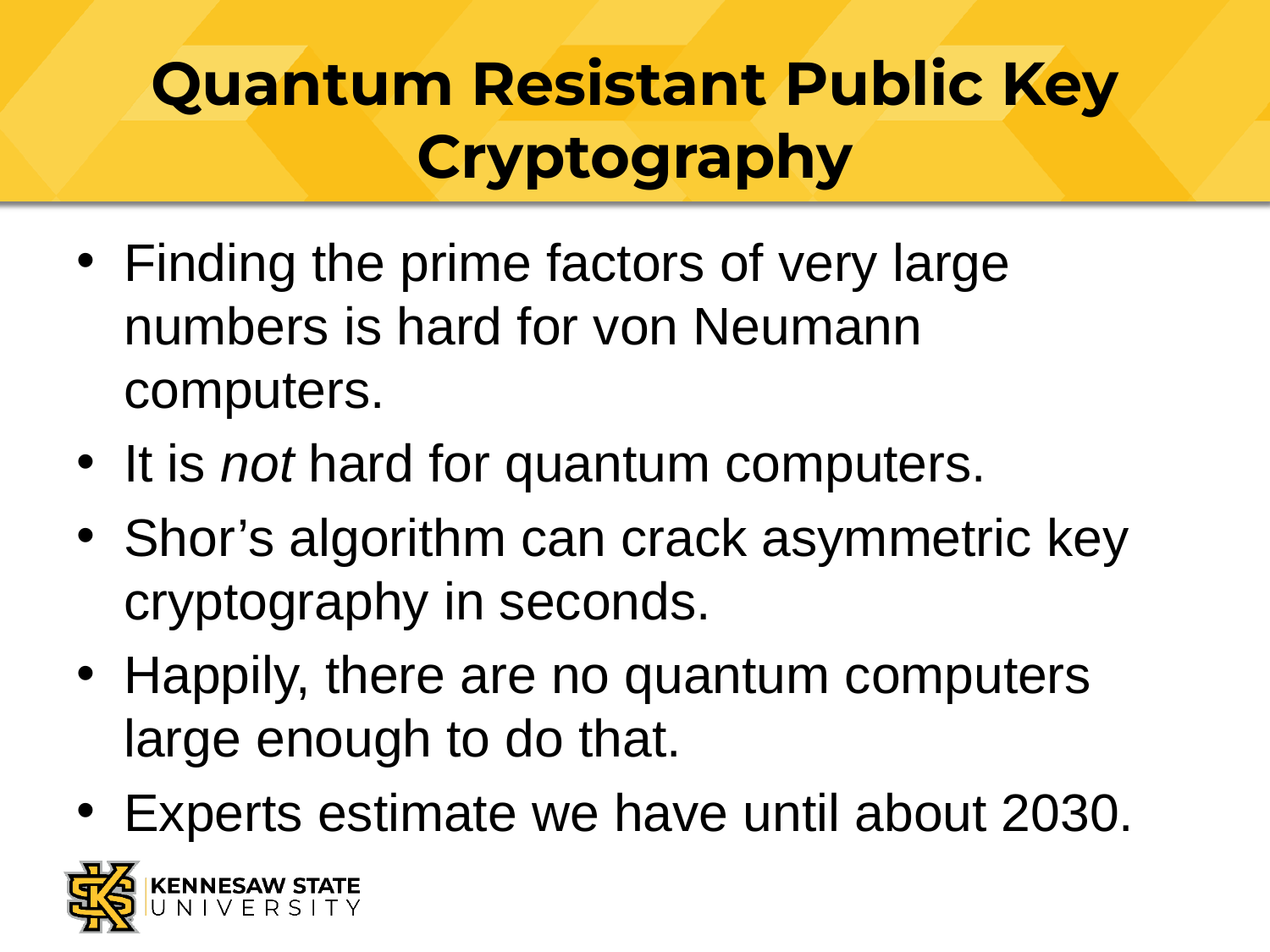

# Quantum Resistant Public Key Cryptography
Finding the prime factors of very large numbers is hard for von Neumann computers.
It is not hard for quantum computers.
Shor’s algorithm can crack asymmetric key cryptography in seconds.
Happily, there are no quantum computers large enough to do that.
Experts estimate we have until about 2030.